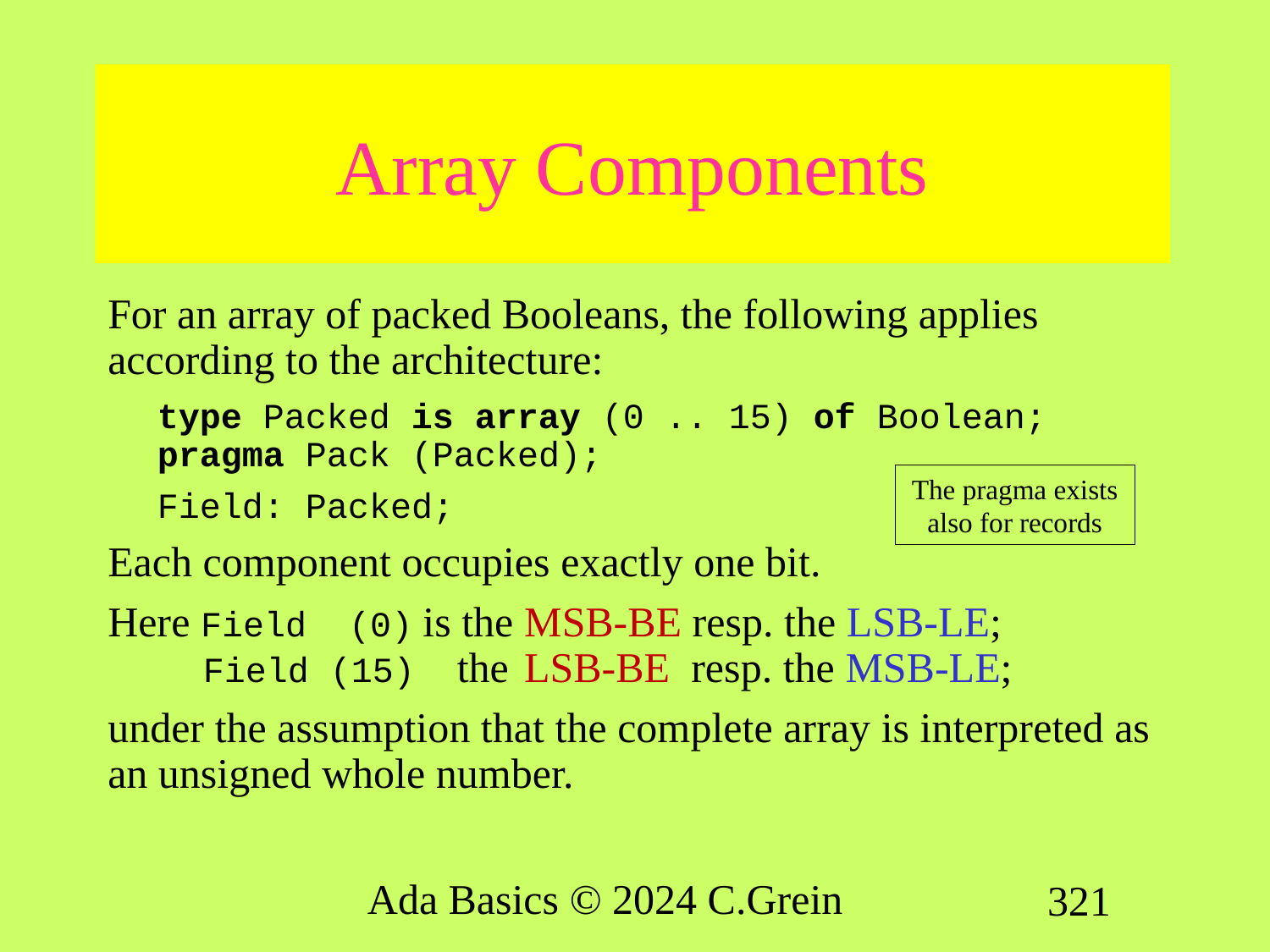

# Array Components
For an array of packed Booleans, the following applies according to the architecture:
type Packed is array (0 .. 15) of Boolean;
pragma Pack (Packed);
Field: Packed;
Each component occupies exactly one bit.
Here Field  (0) is the MSB-BE resp. the LSB-LE;
         Field (15)    the  LSB-BE  resp. the MSB-LE;
under the assumption that the complete array is interpreted as an unsigned whole number.
The pragma exists also for records
Ada Basics © 2024 C.Grein
321